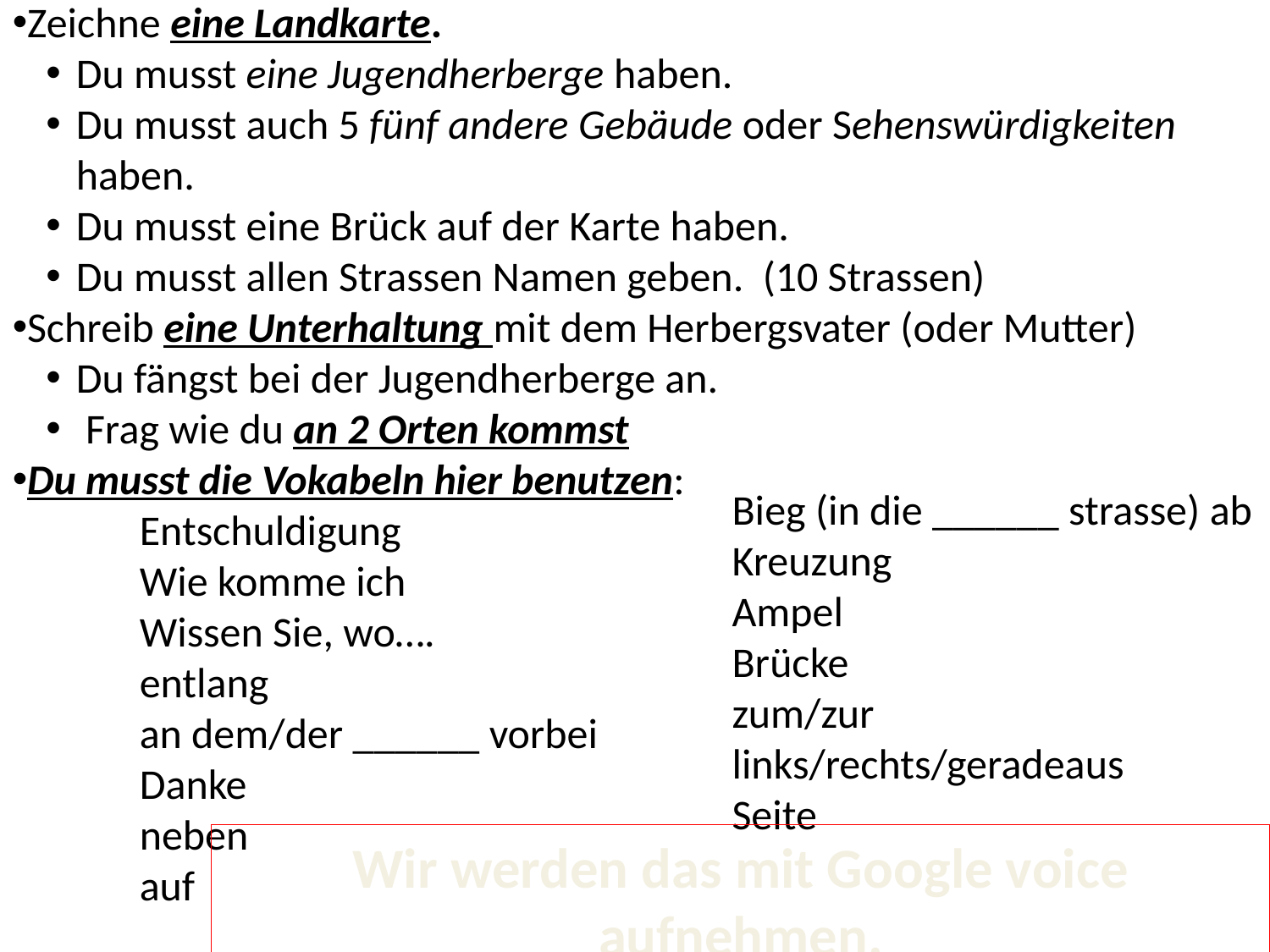

Zeichne eine Landkarte.
Du musst eine Jugendherberge haben.
Du musst auch 5 fünf andere Gebäude oder Sehenswürdigkeiten haben.
Du musst eine Brück auf der Karte haben.
Du musst allen Strassen Namen geben.  (10 Strassen)
Schreib eine Unterhaltung mit dem Herbergsvater (oder Mutter)
Du fängst bei der Jugendherberge an.
 Frag wie du an 2 Orten kommst
Du musst die Vokabeln hier benutzen:
	Entschuldigung
	Wie komme ich
	Wissen Sie, wo….
	entlang
	an dem/der ______ vorbei
	Danke
	neben
	auf

Bieg (in die ______ strasse) ab
Kreuzung
Ampel
Brücke
zum/zur
links/rechts/geradeaus
Seite

Wir werden das mit Google voice
aufnehmen.